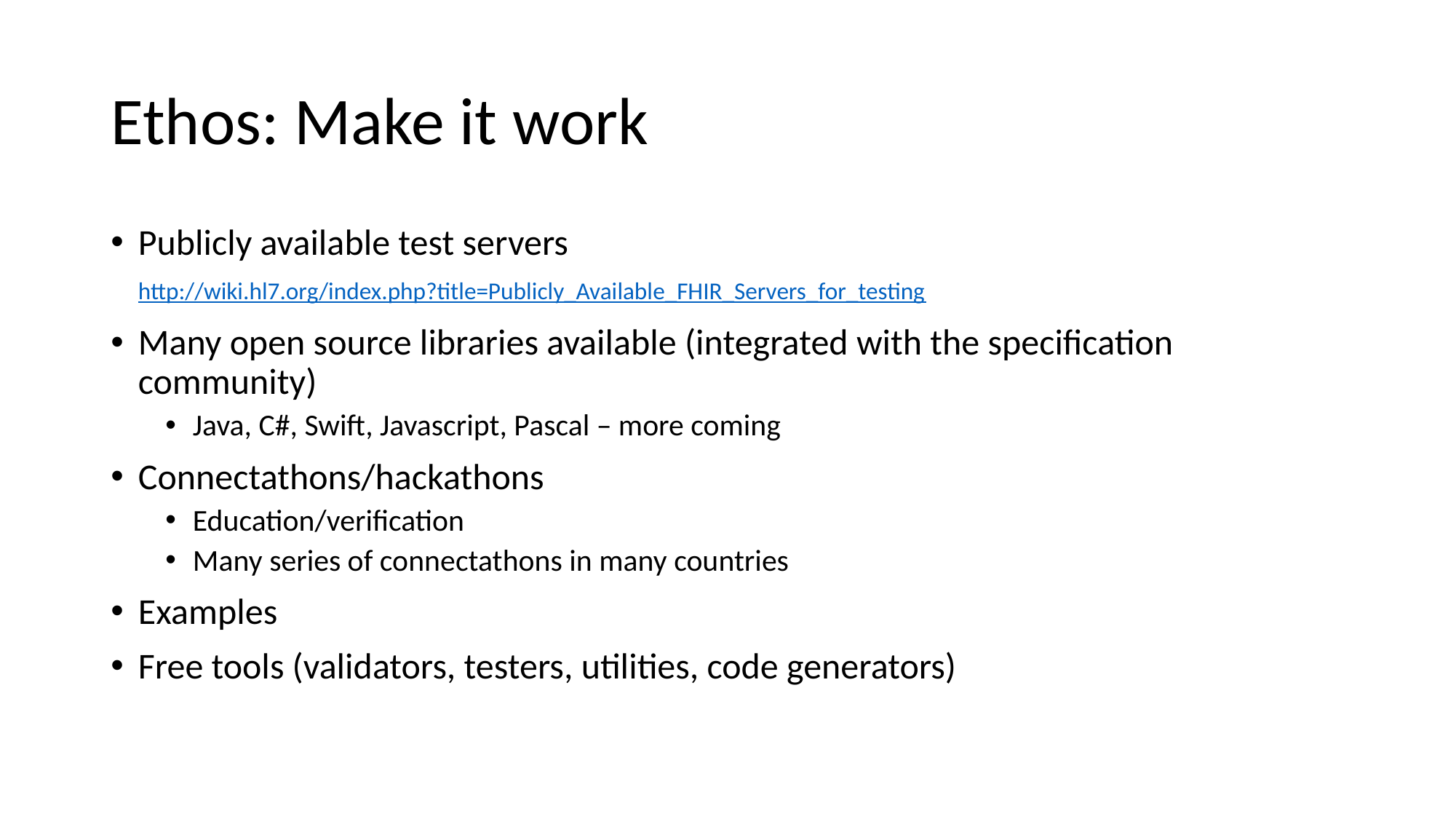

# Ethos: Make it work
Publicly available test servers
http://wiki.hl7.org/index.php?title=Publicly_Available_FHIR_Servers_for_testing
Many open source libraries available (integrated with the specification community)
Java, C#, Swift, Javascript, Pascal – more coming
Connectathons/hackathons
Education/verification
Many series of connectathons in many countries
Examples
Free tools (validators, testers, utilities, code generators)